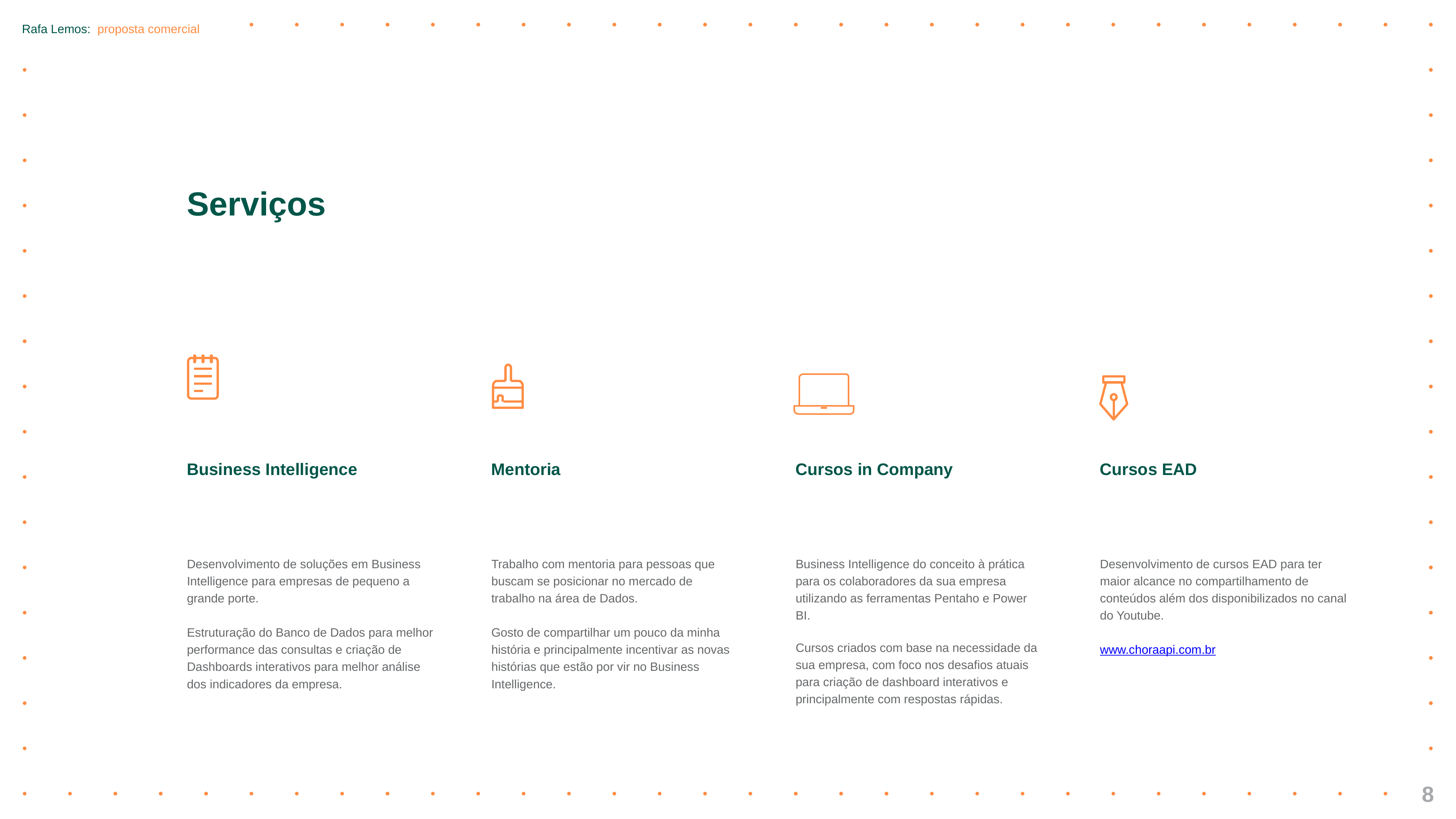

Serviços

Business Intelligence

Desenvolvimento de soluções em Business Intelligence para empresas de pequeno a grande porte.

Estruturação do Banco de Dados para melhor performance das consultas e criação de Dashboards interativos para melhor análise dos indicadores da empresa.
Mentoria

Trabalho com mentoria para pessoas que buscam se posicionar no mercado de trabalho na área de Dados.

Gosto de compartilhar um pouco da minha história e principalmente incentivar as novas histórias que estão por vir no Business Intelligence.
Cursos in Company

Business Intelligence do conceito à prática para os colaboradores da sua empresa utilizando as ferramentas Pentaho e Power BI.

Cursos criados com base na necessidade da sua empresa, com foco nos desafios atuais para criação de dashboard interativos e principalmente com respostas rápidas.
Cursos EAD

Desenvolvimento de cursos EAD para ter maior alcance no compartilhamento de conteúdos além dos disponibilizados no canal do Youtube.

www.choraapi.com.br

8